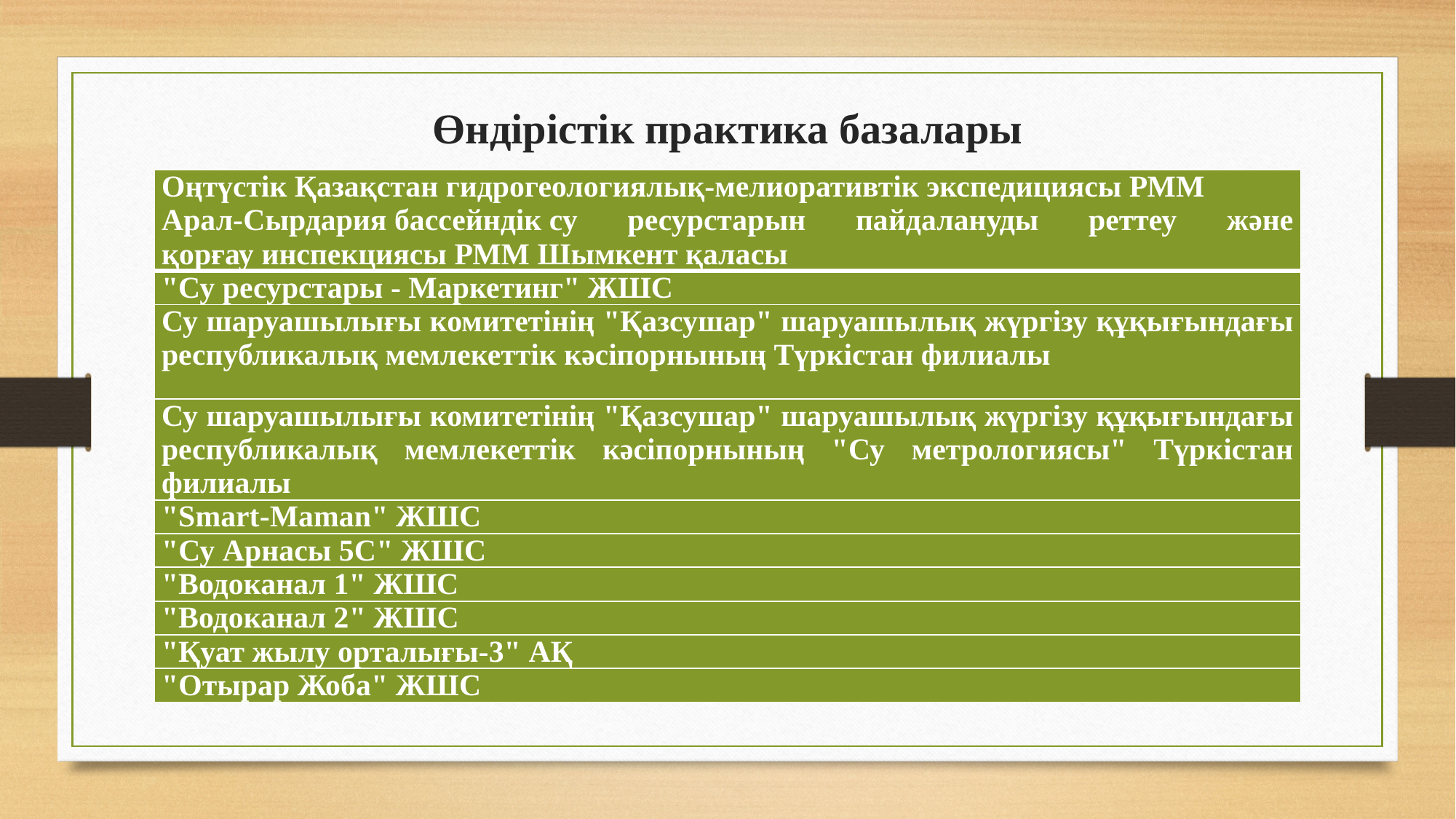

# Өндірістік практика базалары
| Оңтүстік Қазақстан гидрогеологиялық-мелиоративтік экспедициясы РММ Арал-Сырдария бассейндік су ресурстарын пайдалануды реттеу және қорғау инспекциясы РММ Шымкент қаласы |
| --- |
| "Су ресурстары - Маркетинг" ЖШС |
| Су шаруашылығы комитетінің "Қазсушар" шаруашылық жүргізу құқығындағы республикалық мемлекеттік кәсіпорнының Түркістан филиалы |
| Су шаруашылығы комитетінің "Қазсушар" шаруашылық жүргізу құқығындағы республикалық мемлекеттік кәсіпорнының "Су метрологиясы" Түркістан филиалы |
| "Smart-Maman" ЖШС |
| "Су Арнасы 5С" ЖШС |
| "Водоканал 1" ЖШС |
| "Водоканал 2" ЖШС |
| "Қуат жылу орталығы-3" АҚ |
| "Отырар Жоба" ЖШС |